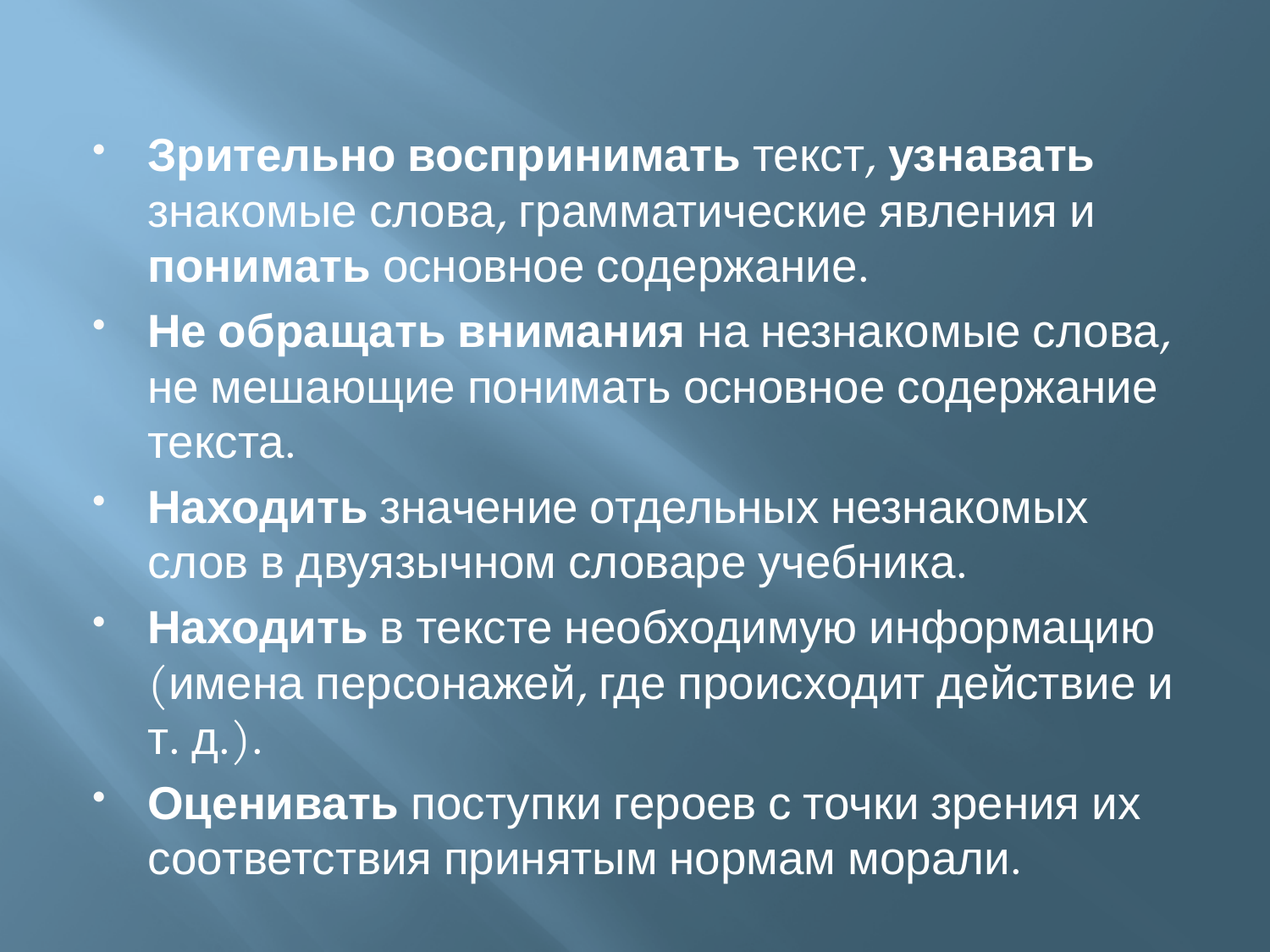

#
Зрительно воспринимать текст, узнавать знакомые слова, грамматические явления и понимать основное содержание.
Не обращать внимания на незнакомые слова, не мешающие понимать основное содержание текста.
Находить значение отдельных незнакомых слов в двуязычном словаре учебника.
Находить в тексте необходимую информацию (имена персонажей, где происходит действие и т. д.).
Оценивать поступки героев с точки зрения их соответствия принятым нормам морали.